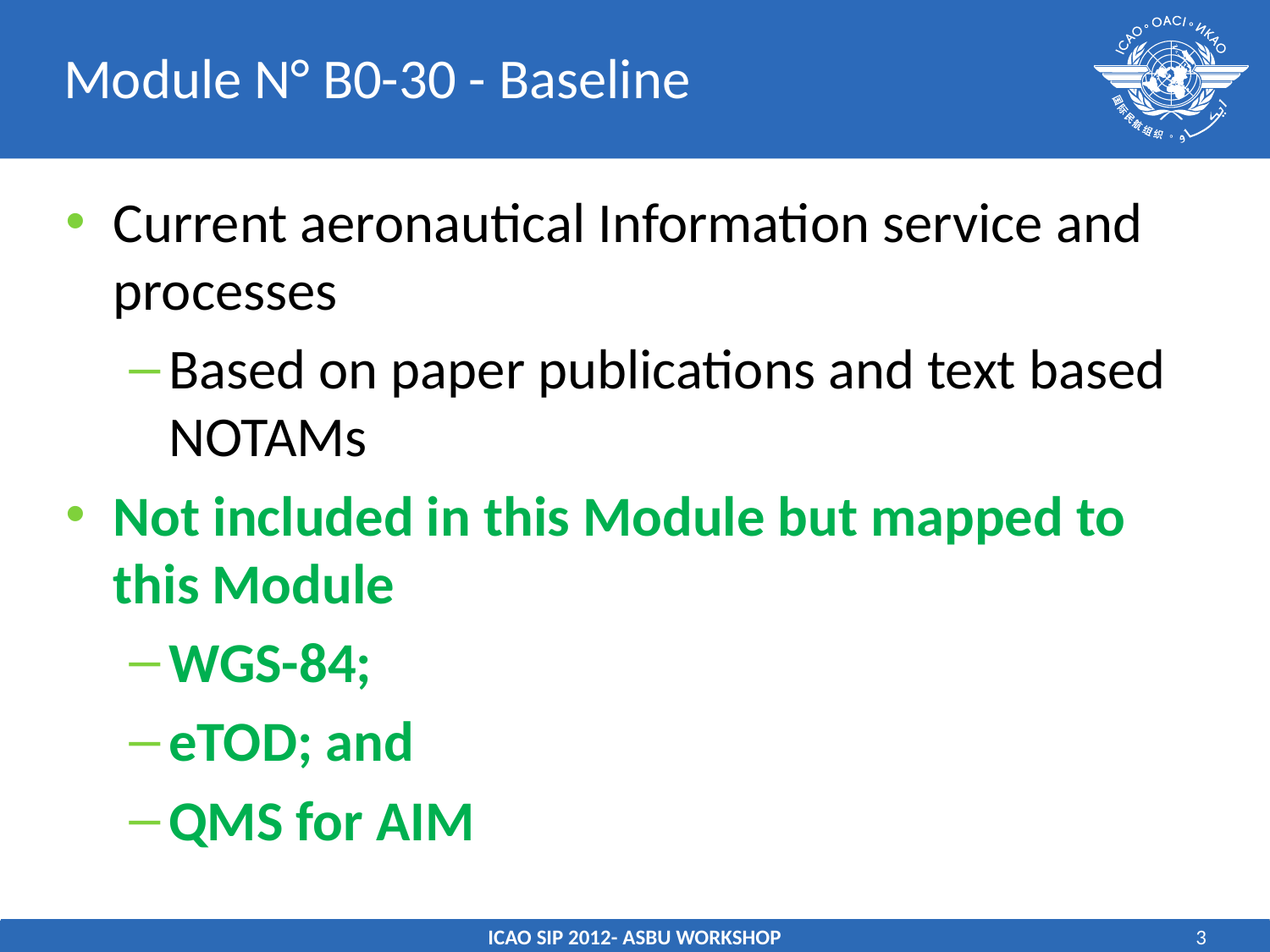

# Module N° B0-30 - Baseline
Current aeronautical Information service and processes
Based on paper publications and text based NOTAMs
Not included in this Module but mapped to this Module
WGS-84;
eTOD; and
QMS for AIM
ICAO SIP 2012- ASBU WORKSHOP
3